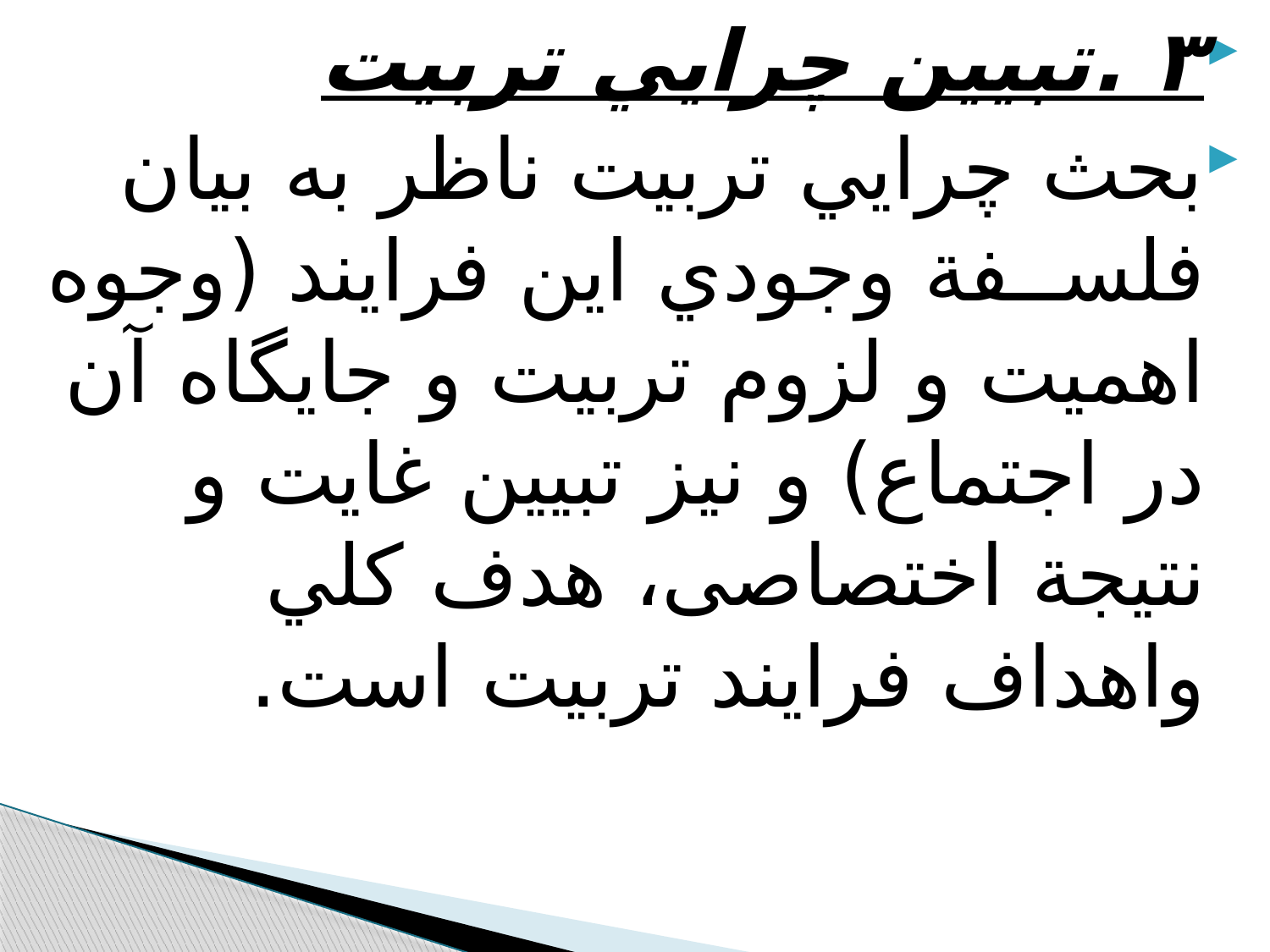

٣ .تبيين چرايي تربيت
بحث چرايي تربيت ناظر به بيان فلســفة وجودي اين فرايند (وجوه اهميت و لزوم تربيت و جايگاه آن در اجتماع) و نيز تبيين غايت و نتيجة اختصاصی، هدف كلي واهداف فرايند تربيت است.